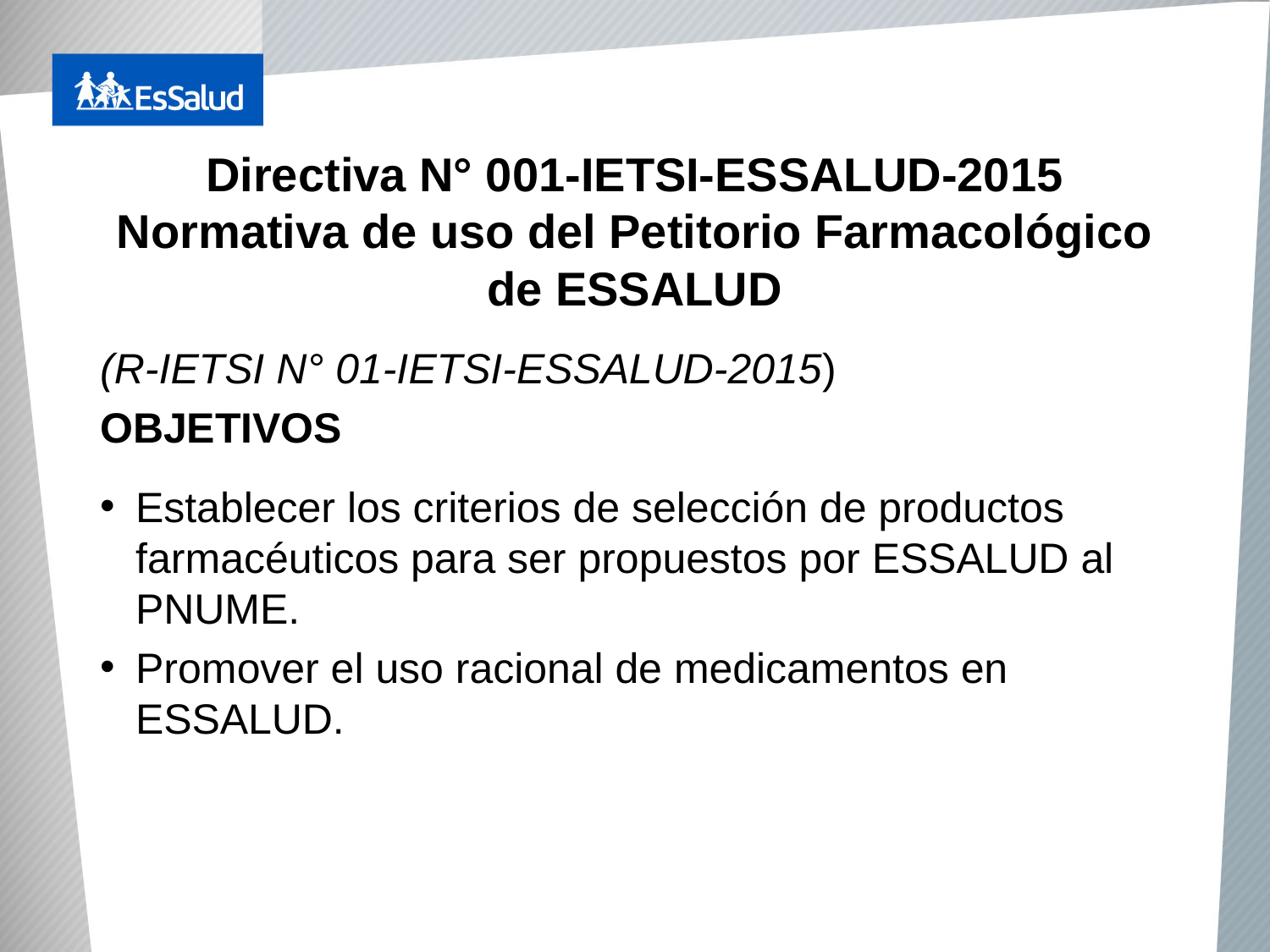

# Directiva N° 001-IETSI-ESSALUD-2015 Normativa de uso del Petitorio Farmacológico de ESSALUD
(R-IETSI N° 01-IETSI-ESSALUD-2015)
OBJETIVOS

Establecer los criterios de selección de productos farmacéuticos para ser propuestos por ESSALUD al PNUME.
Promover el uso racional de medicamentos en ESSALUD.